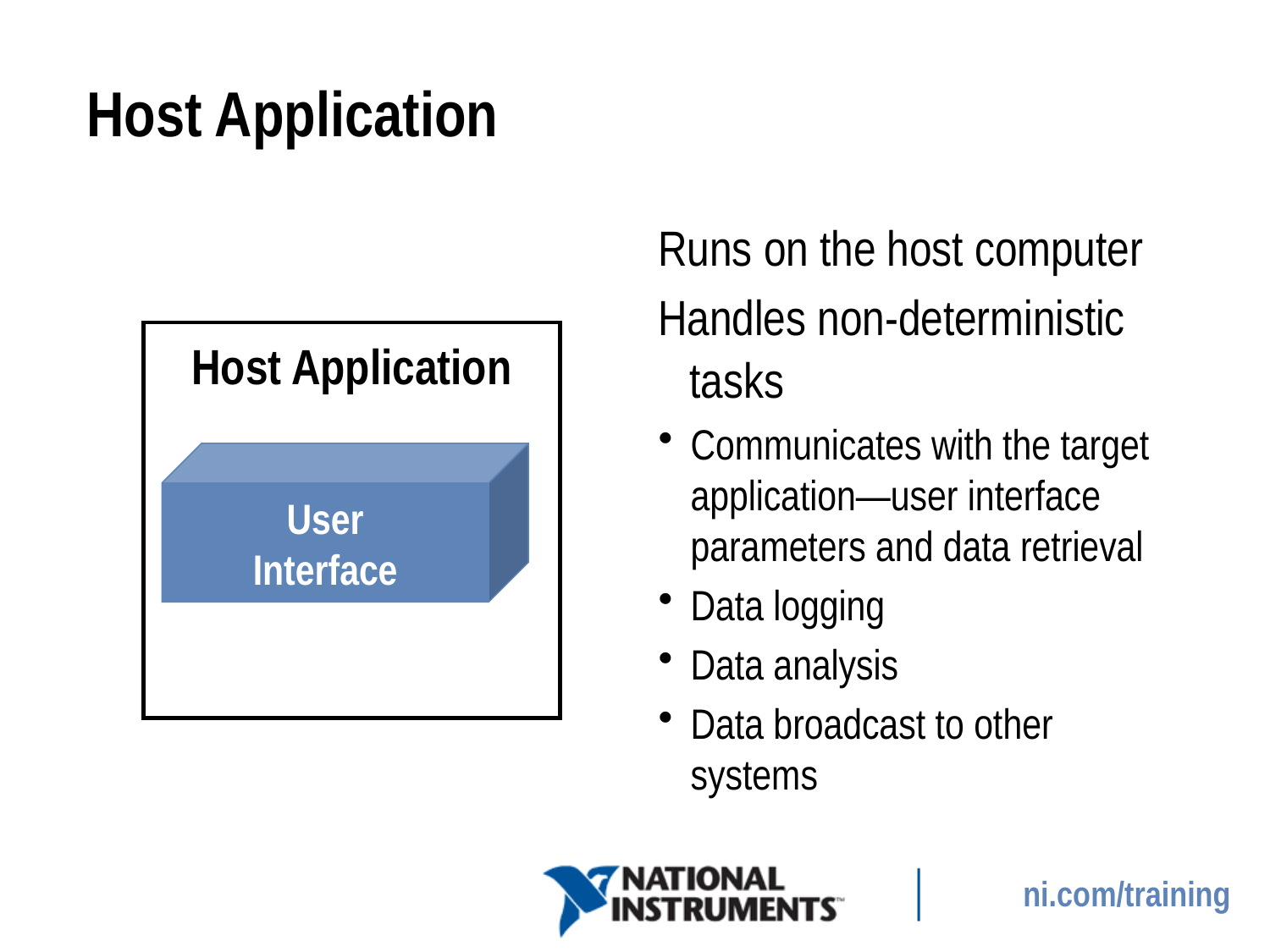

# Host Application
Runs on the host computer
Handles non-deterministic tasks
Communicates with the target application—user interface parameters and data retrieval
Data logging
Data analysis
Data broadcast to other systems

Host Application
User
Interface